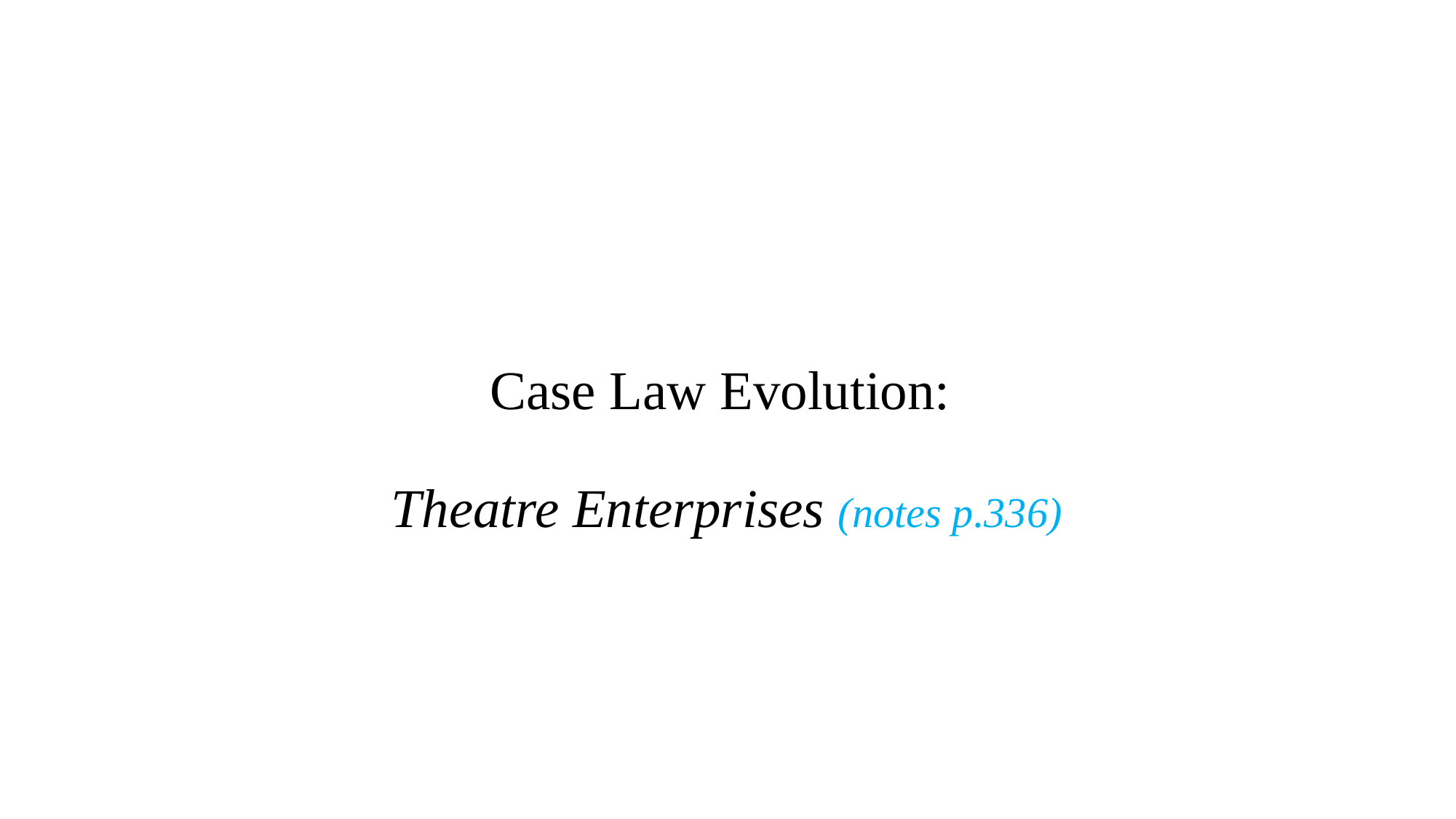

# Case Law Evolution: Theatre Enterprises (notes p.336)